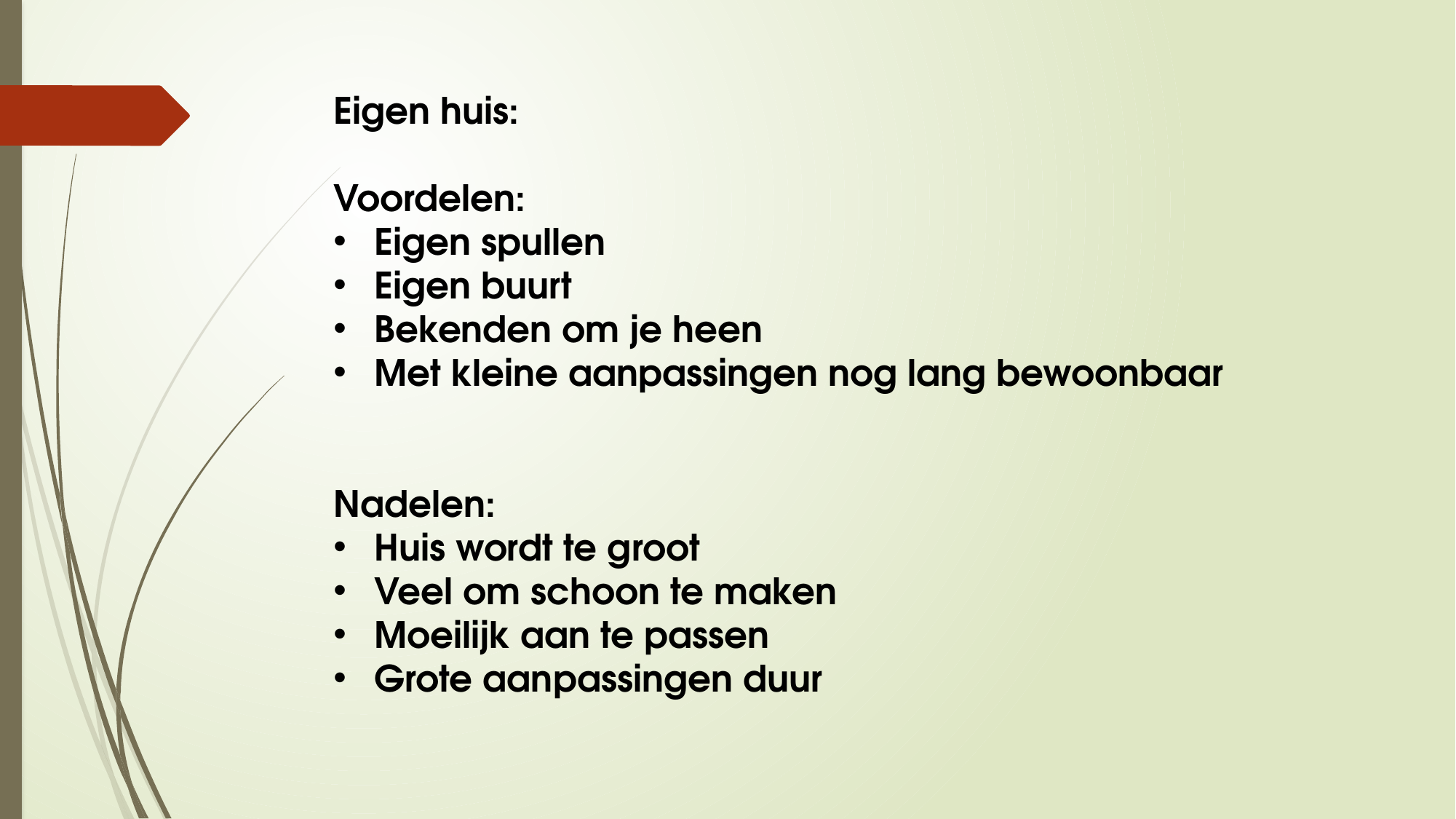

Eigen huis:

Voordelen:
Eigen spullen
Eigen buurt
Bekenden om je heen
Met kleine aanpassingen nog lang bewoonbaar

Nadelen:
Huis wordt te groot
Veel om schoon te maken
Moeilijk aan te passen
Grote aanpassingen duur